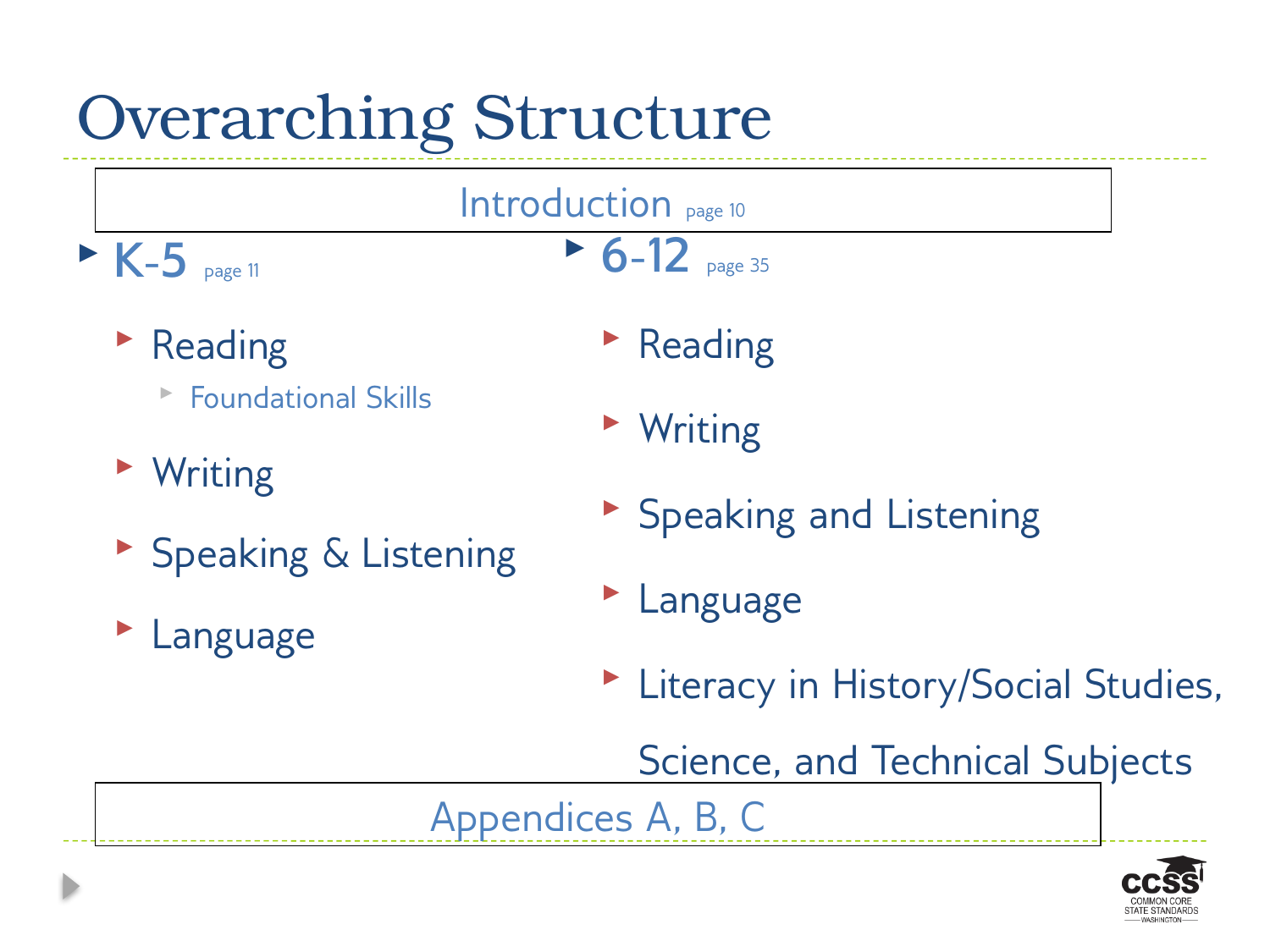

# Overarching Structure
Introduction page 10
6-12 page 35
Reading
Writing
Speaking and Listening
Language
Literacy in History/Social Studies, Science, and Technical Subjects
K-5 page 11
Reading
Foundational Skills
Writing
Speaking & Listening
Language

Appendices A, B, C